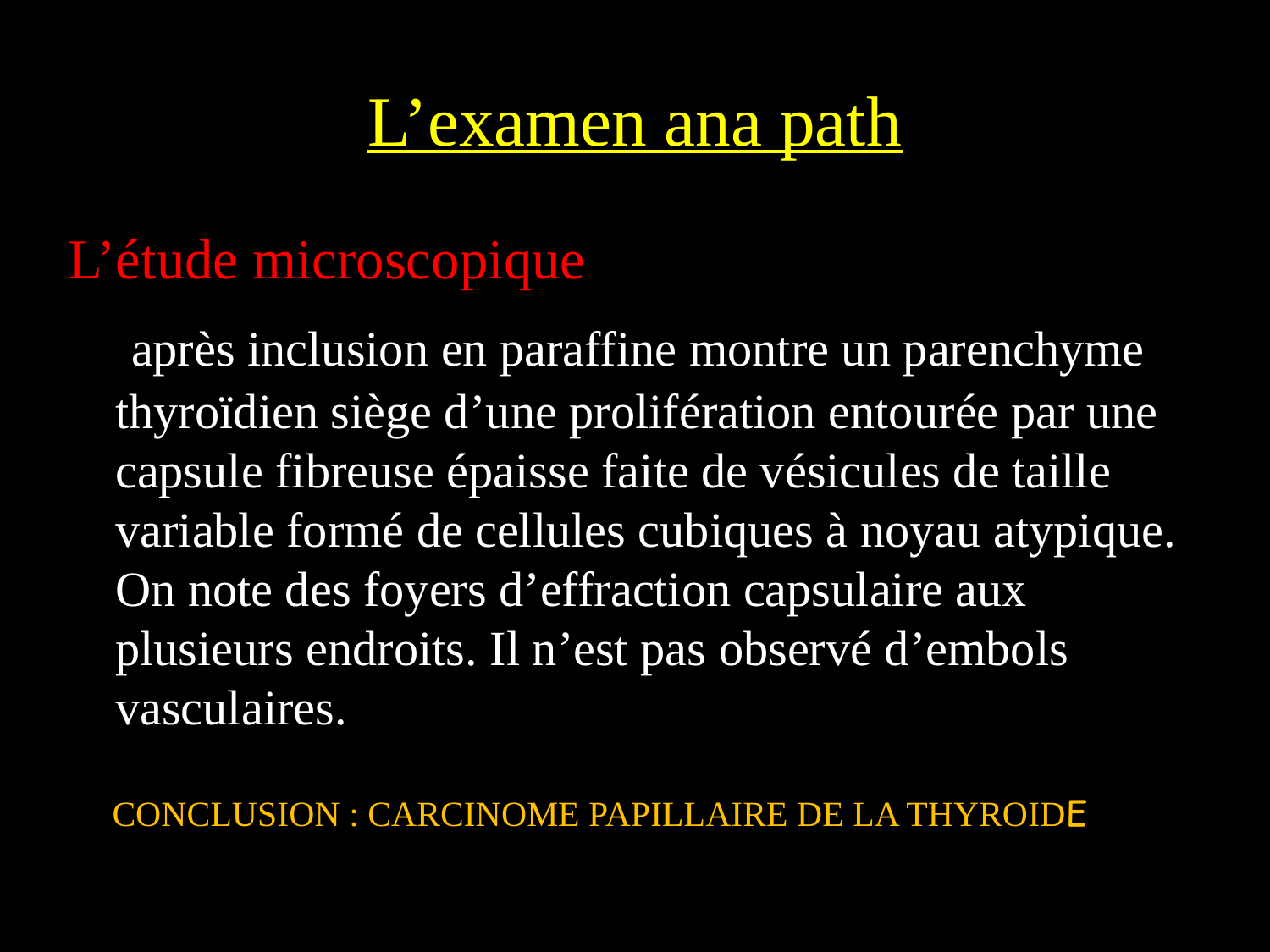

# L’examen ana path
L’étude microscopique
    après inclusion en paraffine montre un parenchyme thyroïdien siège d’une prolifération entourée par une capsule fibreuse épaisse faite de vésicules de taille variable formé de cellules cubiques à noyau atypique. On note des foyers d’effraction capsulaire aux plusieurs endroits. Il n’est pas observé d’embols vasculaires.

     CONCLUSION : CARCINOME PAPILLAIRE DE LA THYROIDE